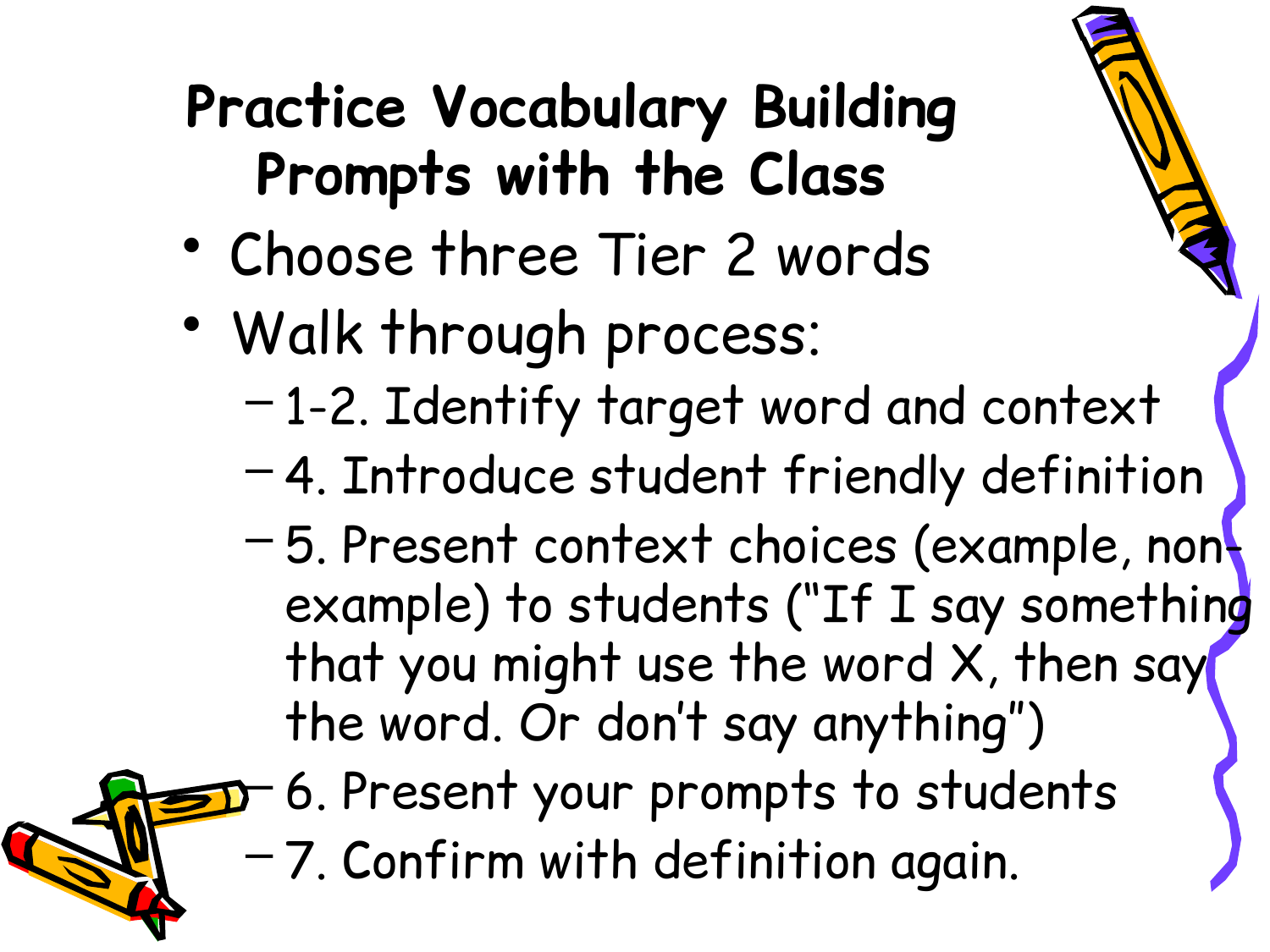

# Practice Vocabulary Building Prompts with the Class
Choose three Tier 2 words
Walk through process:
1-2. Identify target word and context
4. Introduce student friendly definition
5. Present context choices (example, non-example) to students (“If I say something that you might use the word X, then say the word. Or don’t say anything”)
6. Present your prompts to students
7. Confirm with definition again.